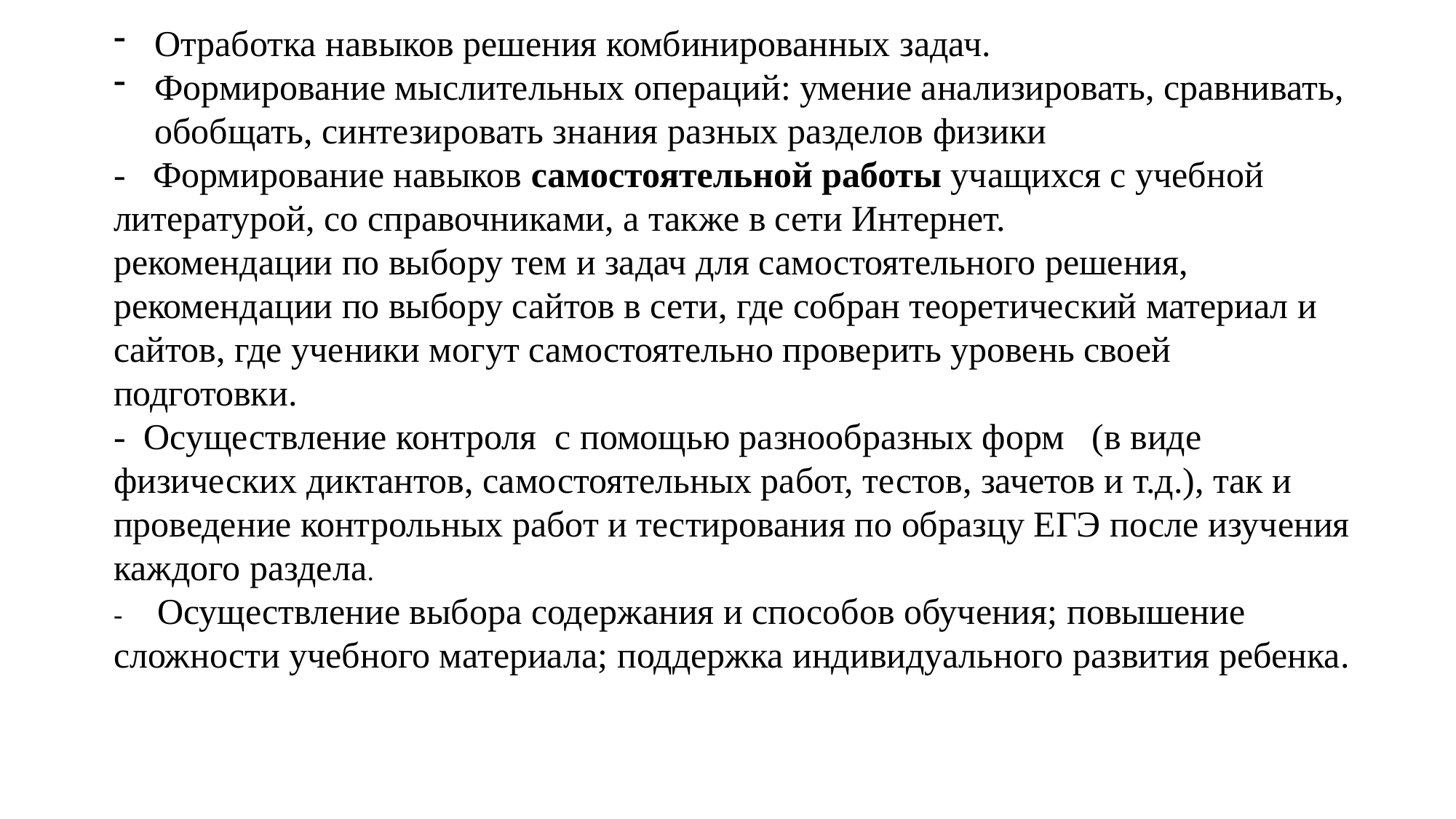

Отработка навыков решения комбинированных задач.
Формирование мыслительных операций: умение анализировать, сравнивать, обобщать, синтезировать знания разных разделов физики
-   Формирование навыков самостоятельной работы учащихся с учебной литературой, со справочниками, а также в сети Интернет.
рекомендации по выбору тем и задач для самостоятельного решения, рекомендации по выбору сайтов в сети, где собран теоретический материал и сайтов, где ученики могут самостоятельно проверить уровень своей подготовки.
-  Осуществление контроля  с помощью разнообразных форм   (в виде физических диктантов, самостоятельных работ, тестов, зачетов и т.д.), так и проведение контрольных работ и тестирования по образцу ЕГЭ после изучения каждого раздела.
-     Осуществление выбора содержания и способов обучения; повышение сложности учебного материала; поддержка индивидуального развития ребенка.

#